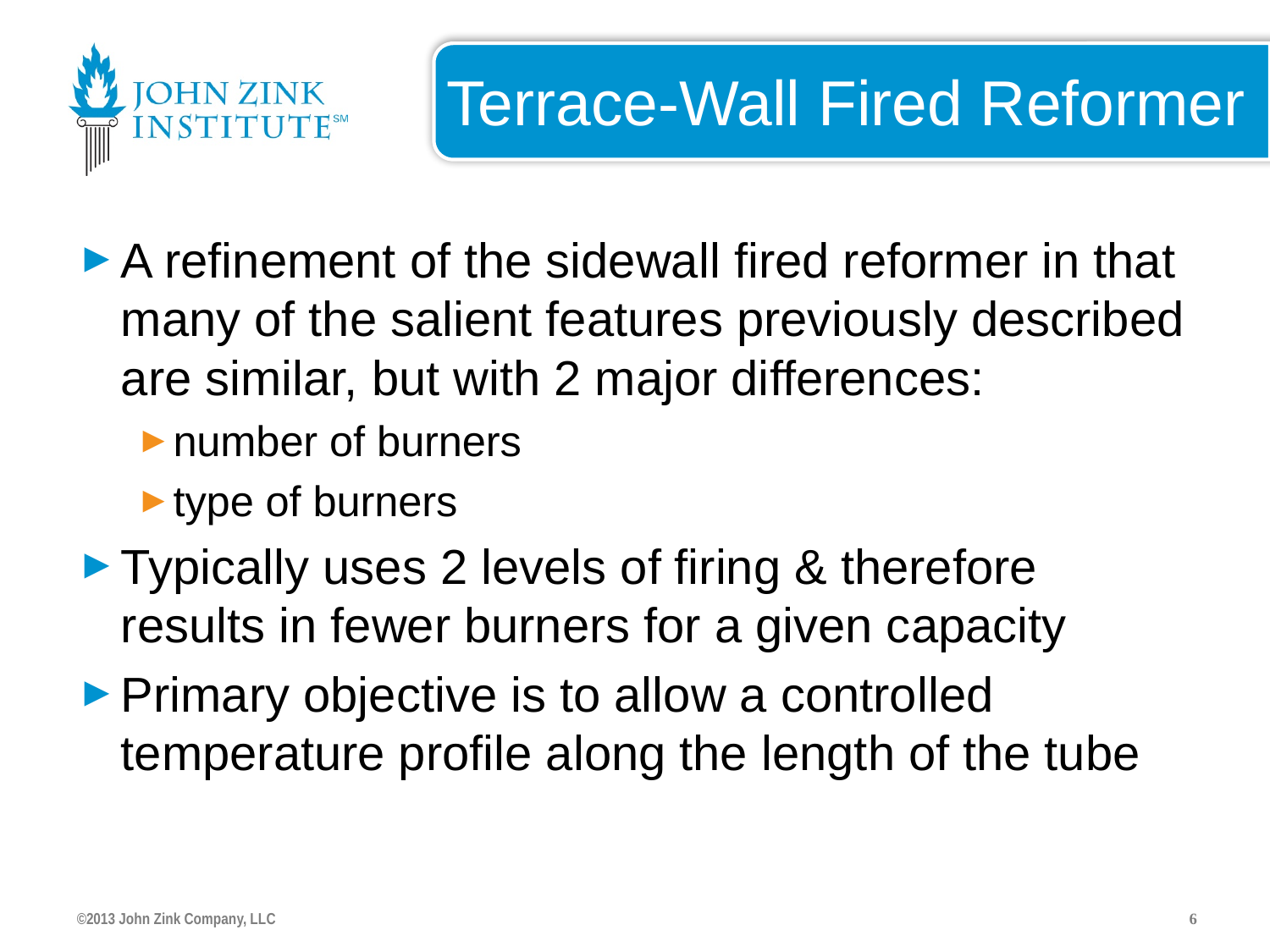

# Terrace-Wall Fired Reformer
A refinement of the sidewall fired reformer in that many of the salient features previously described are similar, but with 2 major differences:
number of burners
type of burners
Typically uses 2 levels of firing & therefore results in fewer burners for a given capacity
Primary objective is to allow a controlled temperature profile along the length of the tube